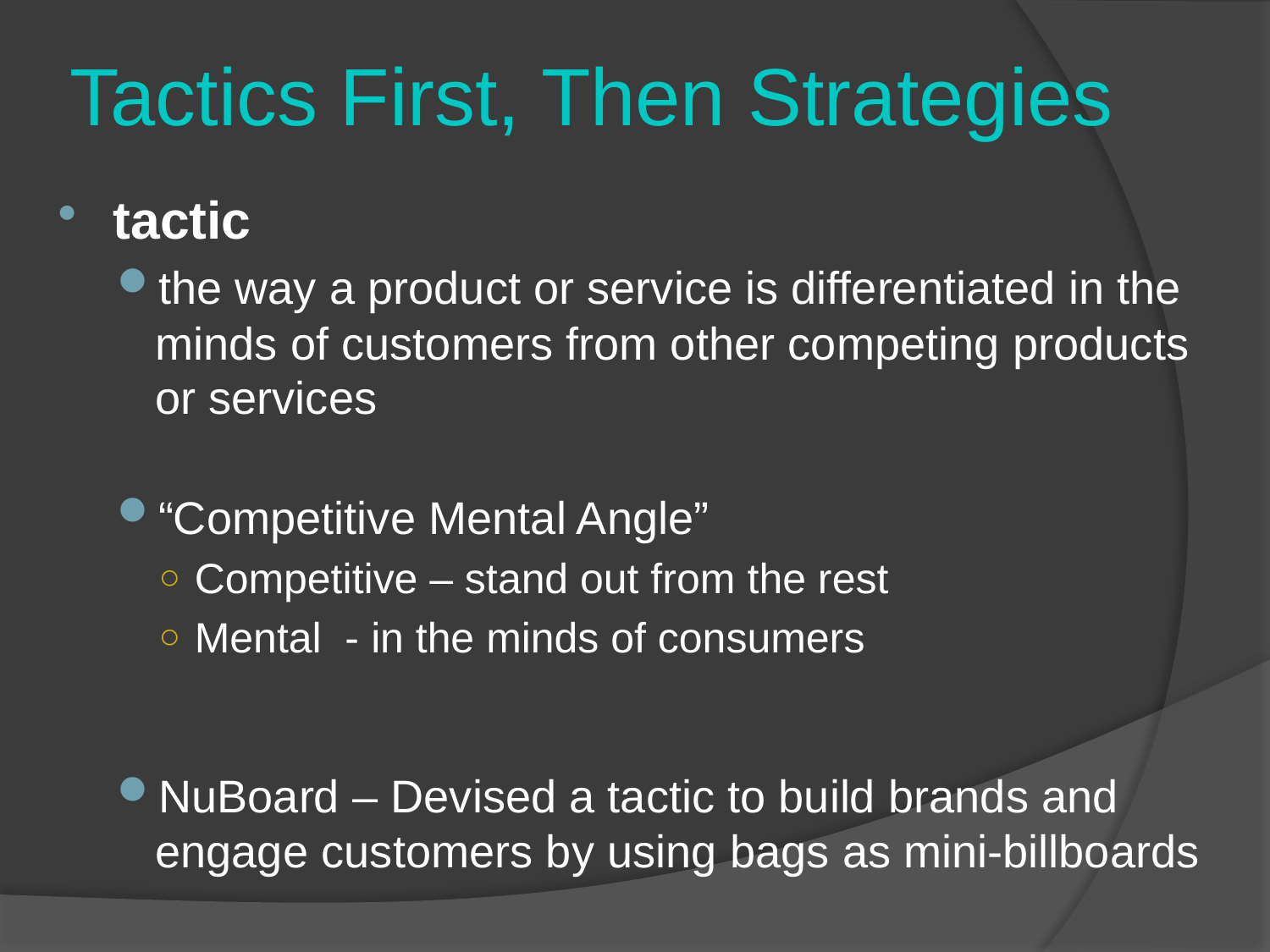

# Tactics First, Then Strategies
tactic
the way a product or service is differentiated in the minds of customers from other competing products or services
“Competitive Mental Angle”
Competitive – stand out from the rest
Mental  - in the minds of consumers

NuBoard – Devised a tactic to build brands and engage customers by using bags as mini-billboards